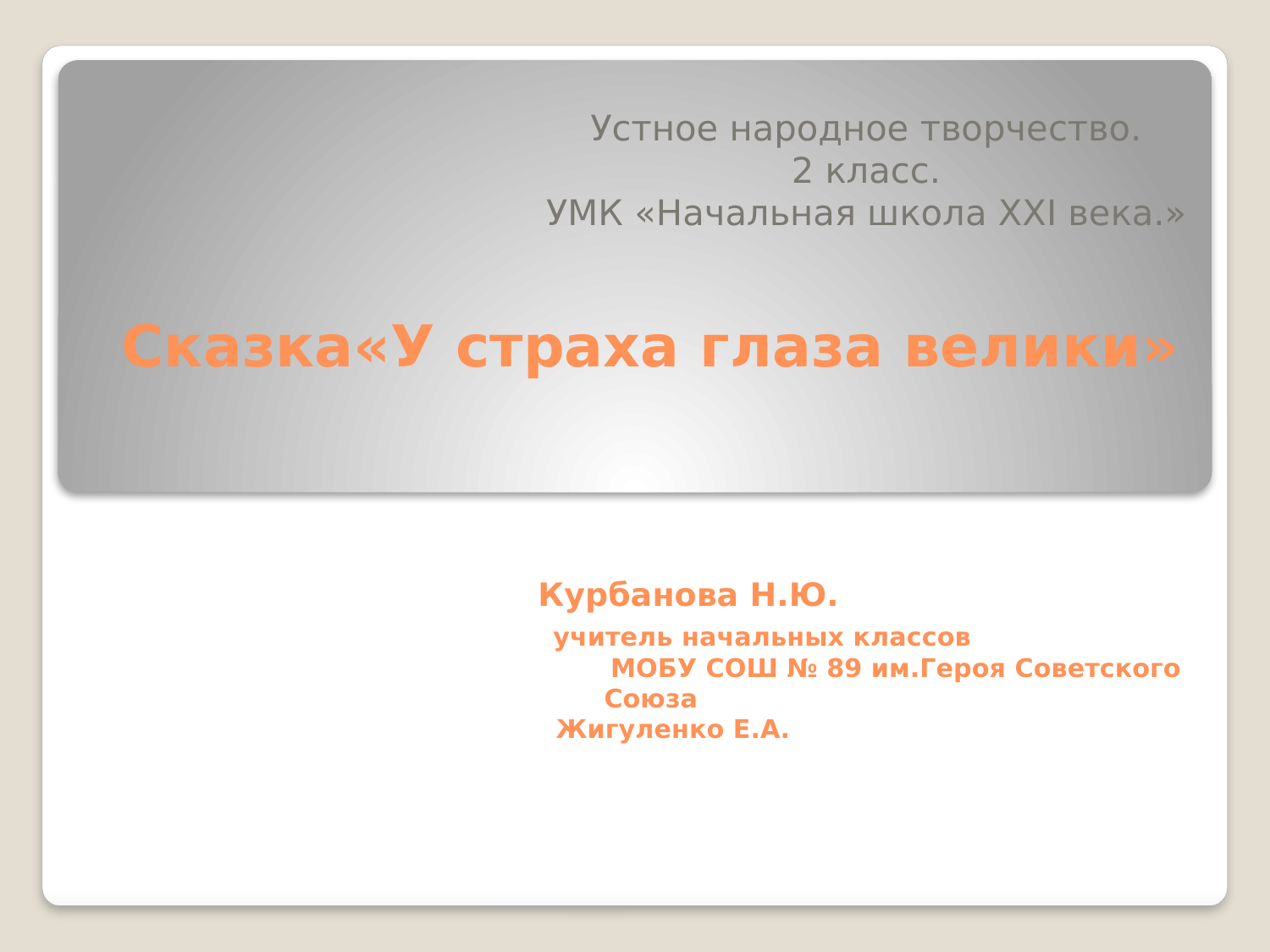

Устное народное творчество.
2 класс.
УМК «Начальная школа ХХI века.»
# Сказка«У страха глаза велики» Курбанова Н.Ю. учитель начальных классов МОБУ СОШ № 89 им.Героя Советского Союза Жигуленко Е.А.